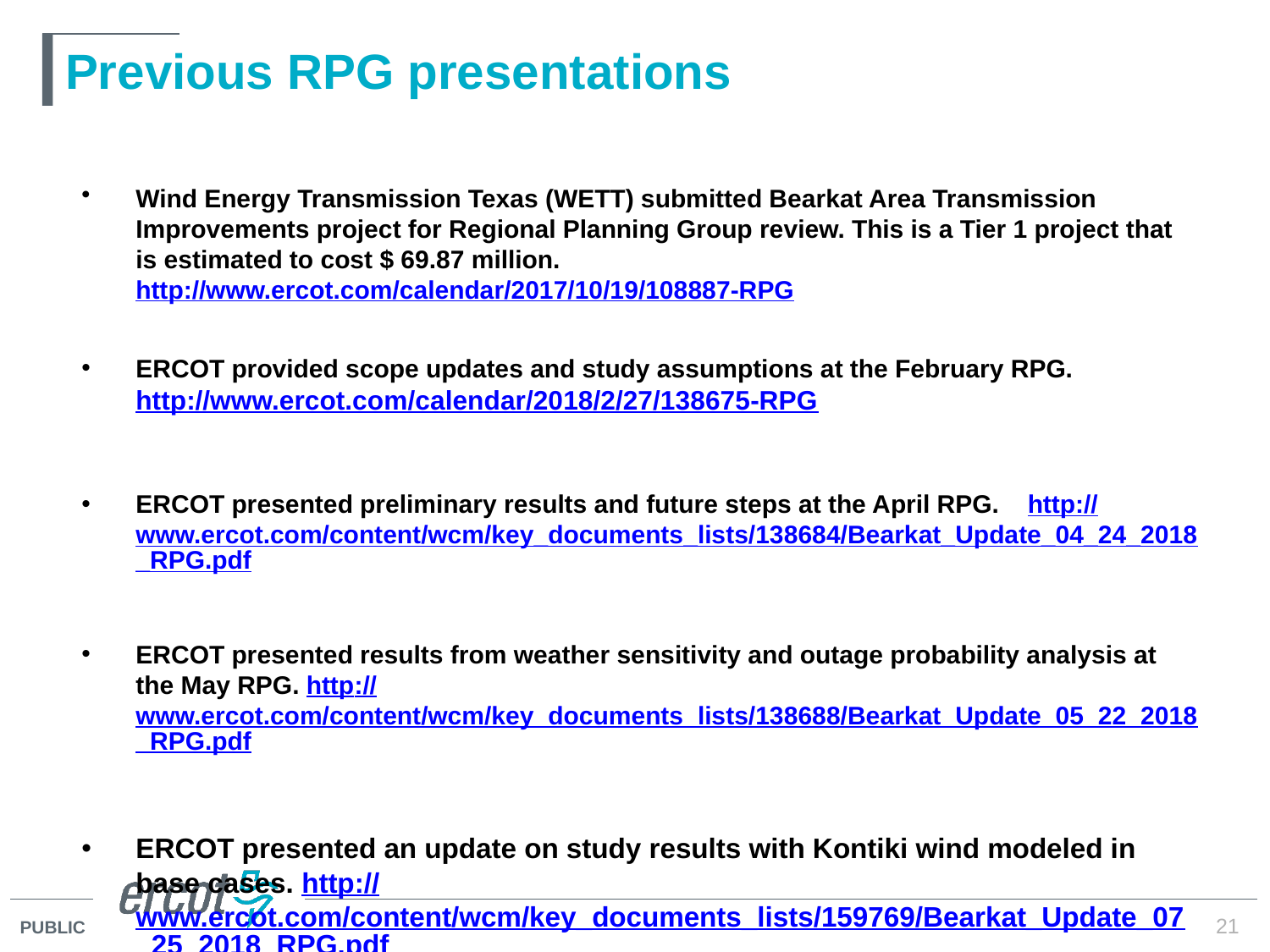

# Previous RPG presentations

Wind Energy Transmission Texas (WETT) submitted Bearkat Area Transmission Improvements project for Regional Planning Group review. This is a Tier 1 project that is estimated to cost $ 69.87 million.                                                                          http://www.ercot.com/calendar/2017/10/19/108887-RPG

ERCOT provided scope updates and study assumptions at the February RPG.      http://www.ercot.com/calendar/2018/2/27/138675-RPG

ERCOT presented preliminary results and future steps at the April RPG.    http://www.ercot.com/content/wcm/key_documents_lists/138684/Bearkat_Update_04_24_2018_RPG.pdf

ERCOT presented results from weather sensitivity and outage probability analysis at the May RPG. http://www.ercot.com/content/wcm/key_documents_lists/138688/Bearkat_Update_05_22_2018_RPG.pdf

ERCOT presented an update on study results with Kontiki wind modeled in base cases. http://www.ercot.com/content/wcm/key_documents_lists/159769/Bearkat_Update_07_25_2018_RPG.pdf

21